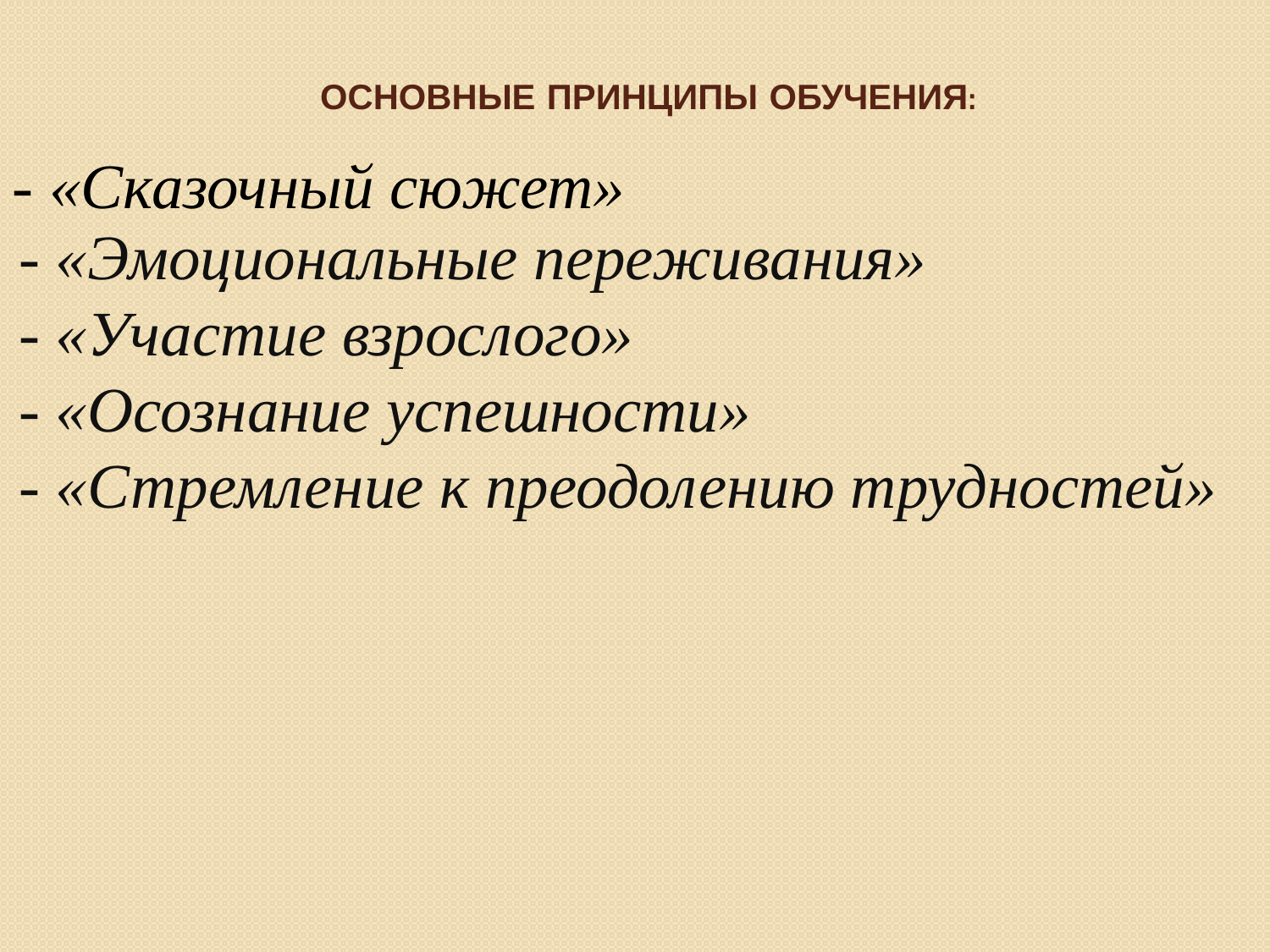

# Основные принципы обучения:
- «Сказочный сюжет»

- «Эмоциональные переживания»
- «Участие взрослого»
- «Осознание успешности»
- «Стремление к преодолению трудностей»